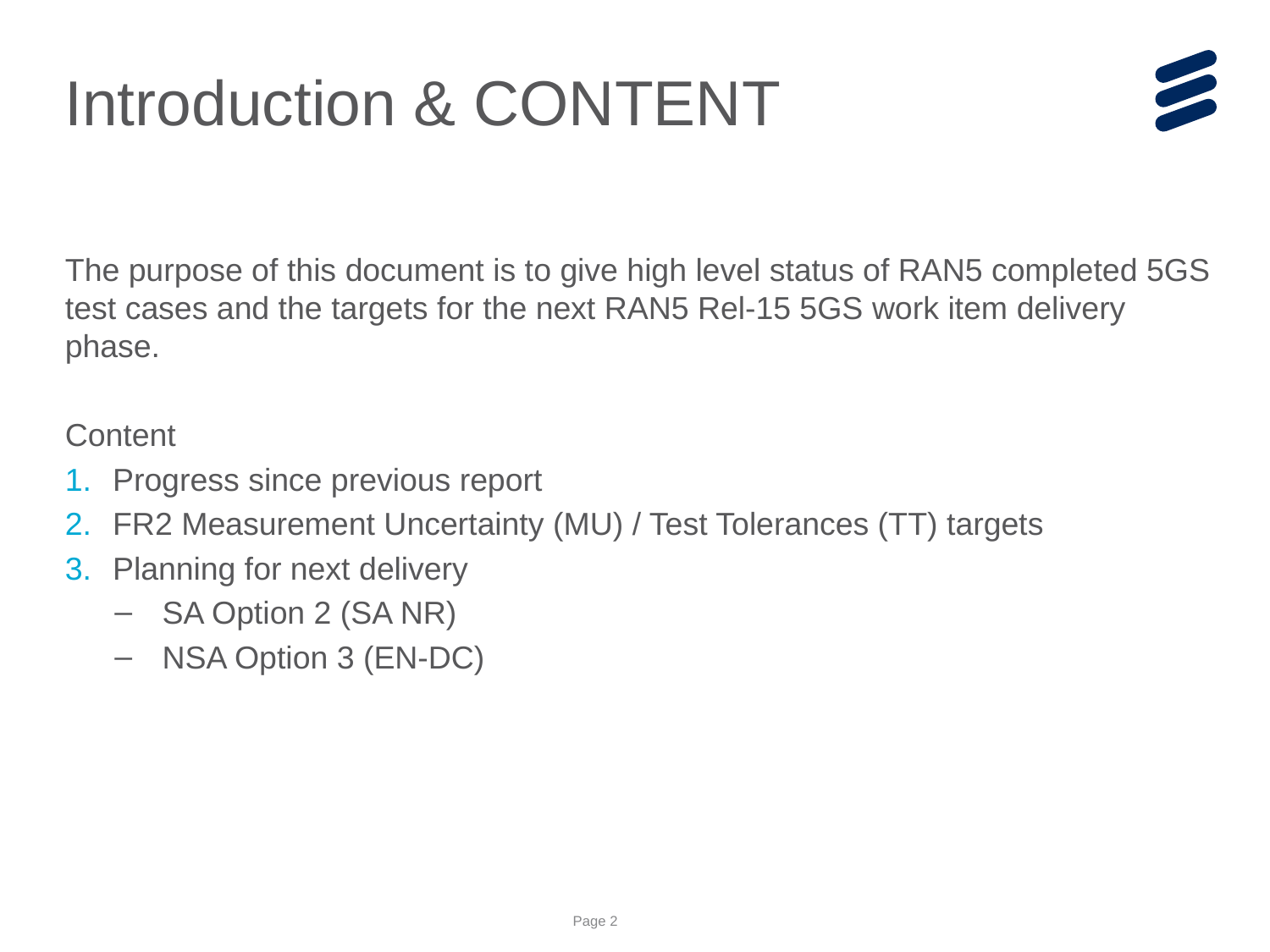

# Introduction & CONTENT
The purpose of this document is to give high level status of RAN5 completed 5GS test cases and the targets for the next RAN5 Rel-15 5GS work item delivery phase.

Content
Progress since previous report
FR2 Measurement Uncertainty (MU) / Test Tolerances (TT) targets
Planning for next delivery
SA Option 2 (SA NR)
NSA Option 3 (EN-DC)